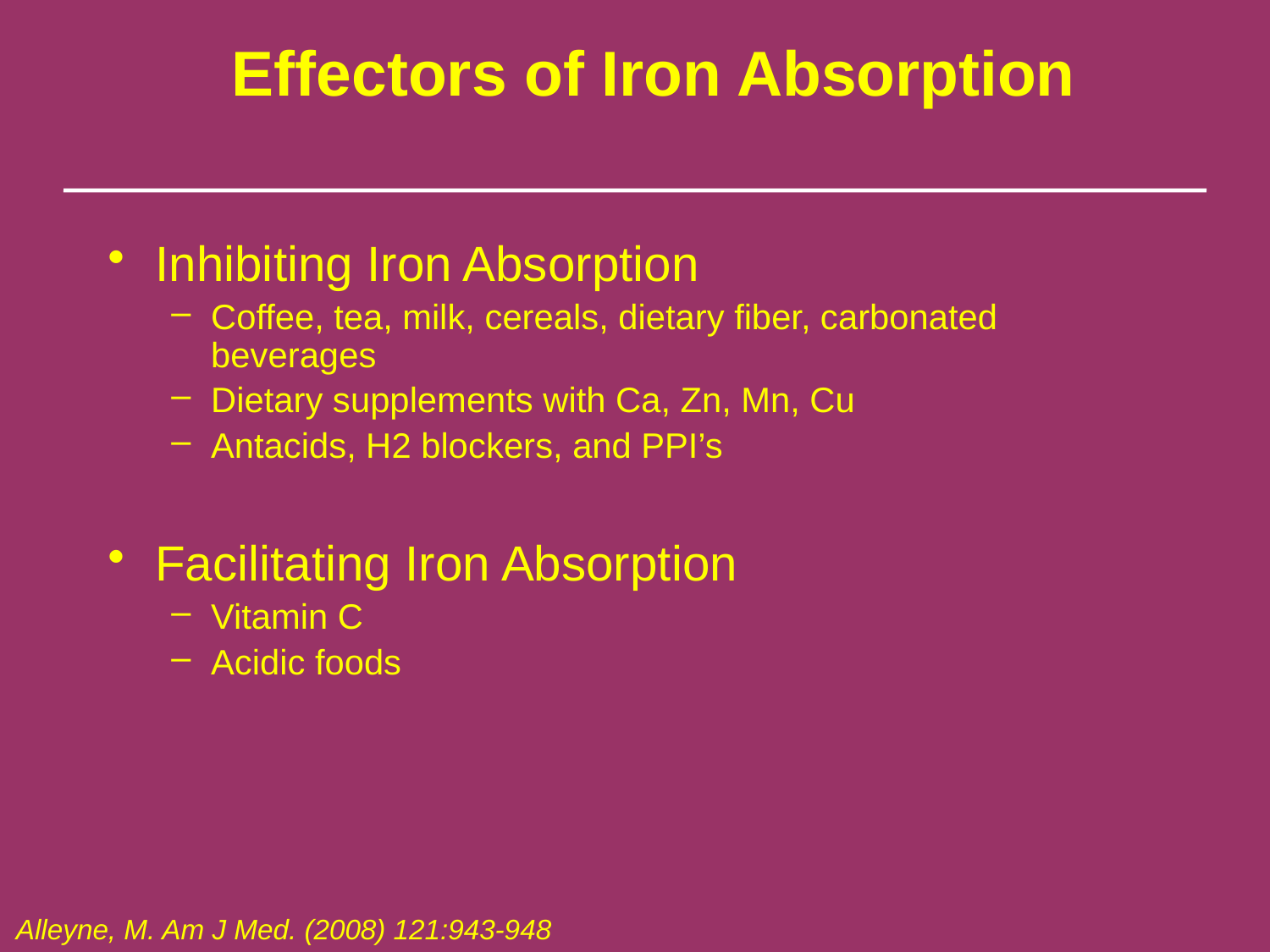

Effectors of Iron Absorption
Inhibiting Iron Absorption
Coffee, tea, milk, cereals, dietary fiber, carbonated beverages
Dietary supplements with Ca, Zn, Mn, Cu
Antacids, H2 blockers, and PPI’s

Facilitating Iron Absorption
Vitamin C
Acidic foods

Alleyne, M. Am J Med. (2008) 121:943-948